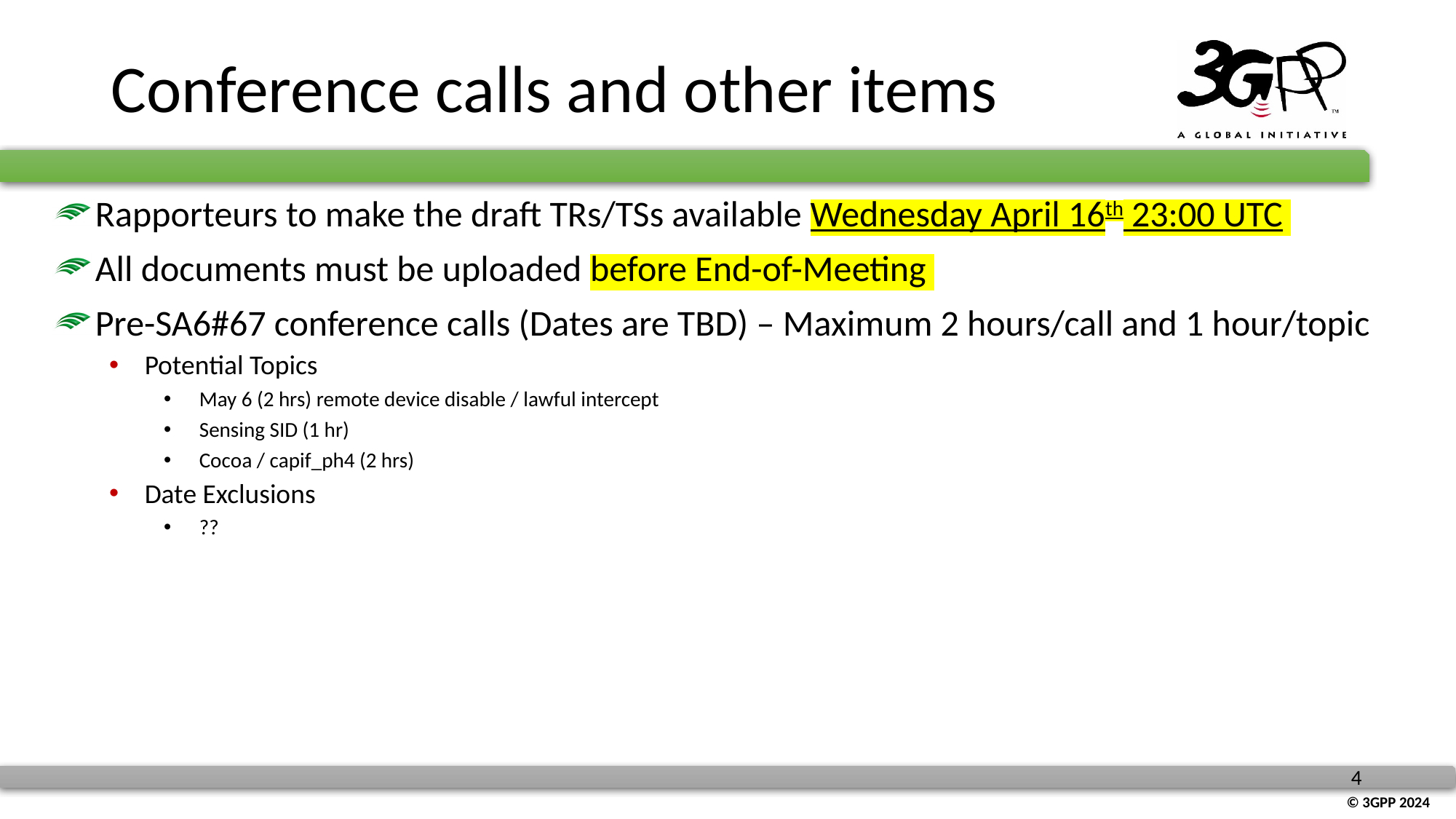

# Conference calls and other items
Rapporteurs to make the draft TRs/TSs available Wednesday April 16th 23:00 UTC
All documents must be uploaded before End-of-Meeting
Pre-SA6#67 conference calls (Dates are TBD) – Maximum 2 hours/call and 1 hour/topic
Potential Topics
May 6 (2 hrs) remote device disable / lawful intercept
Sensing SID (1 hr)
Cocoa / capif_ph4 (2 hrs)
Date Exclusions
??